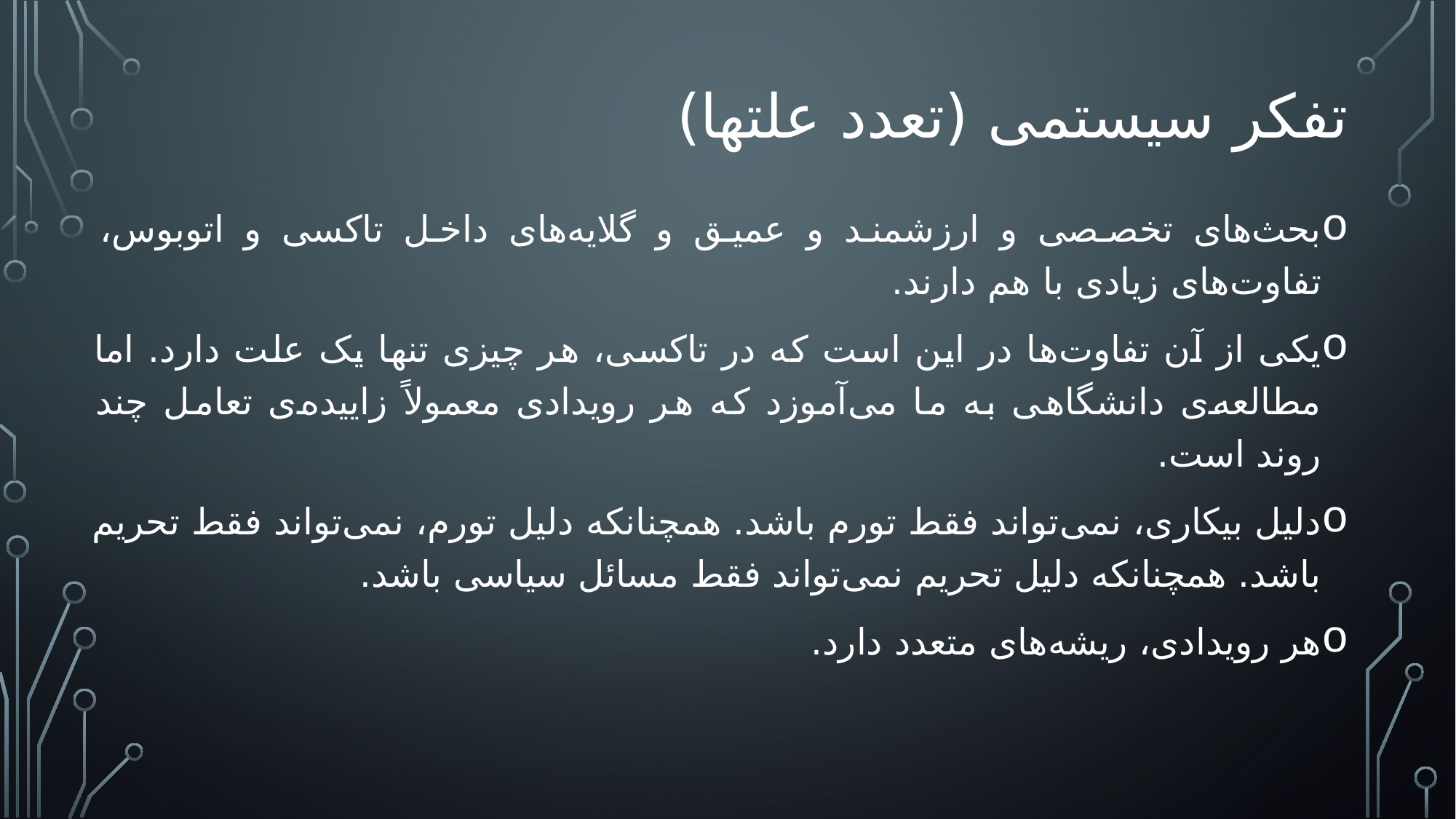

# تفکر سیستمی (تعدد علتها)
بحث‌های تخصصی و ارزشمند و عمیق و گلایه‌های داخل تاکسی و اتوبوس، تفاوت‌های زیادی با هم دارند.
یکی از آن تفاوت‌ها در این است که در تاکسی، هر چیزی تنها یک علت دارد. اما مطالعه‌ی دانشگاهی به ما می‌آموزد که هر رویدادی معمولاً زاییده‌ی تعامل چند روند است.
دلیل بیکاری، نمی‌تواند فقط تورم باشد. همچنانکه دلیل تورم، نمی‌تواند فقط تحریم باشد. همچنانکه دلیل تحریم نمی‌تواند فقط مسائل سیاسی باشد.
هر رویدادی، ریشه‌های متعدد دارد.